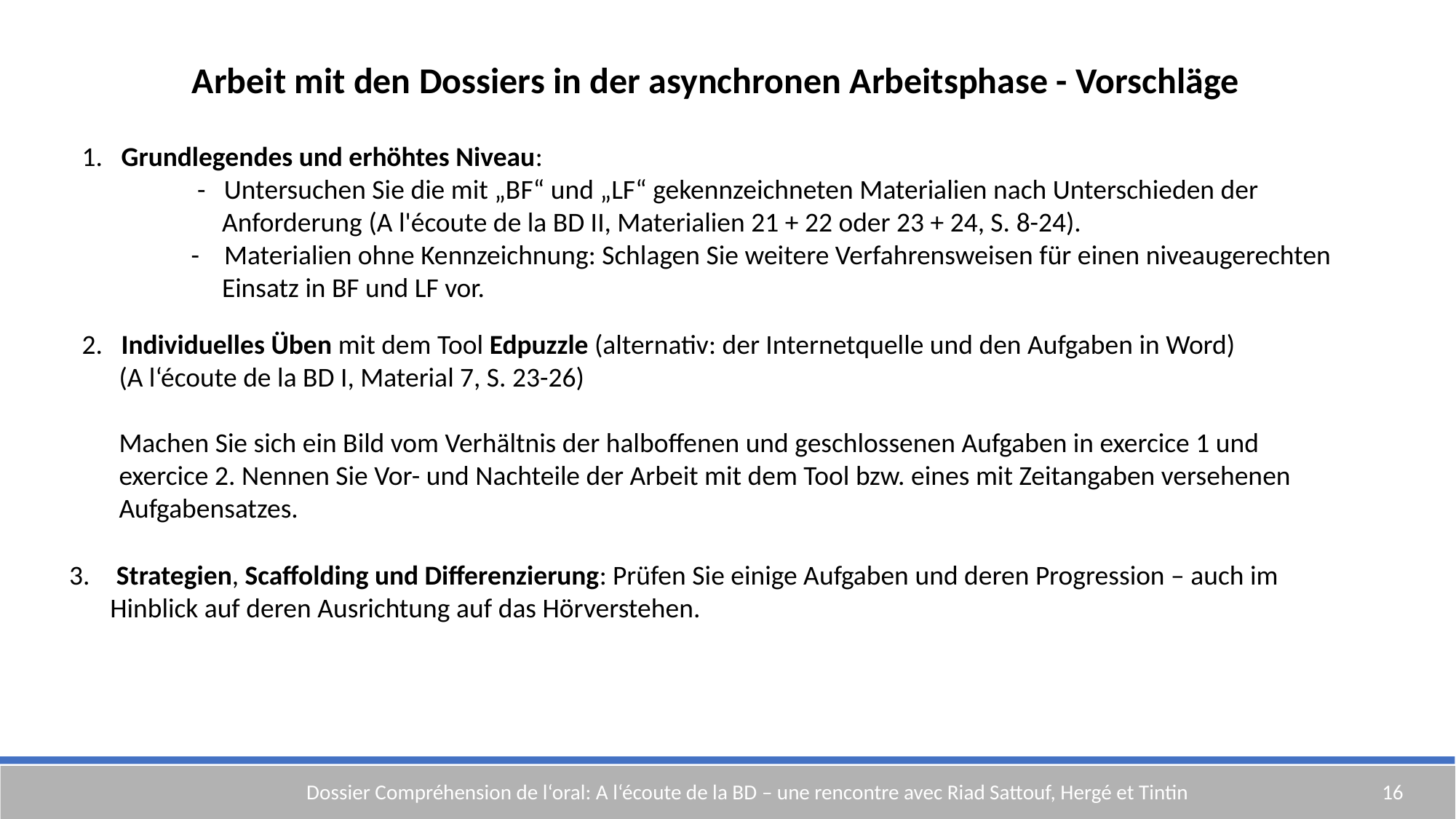

Arbeit mit den Dossiers in der asynchronen Arbeitsphase - Vorschläge
1.   Grundlegendes und erhöhtes Niveau:
	 -   Untersuchen Sie die mit „BF“ und „LF“ gekennzeichneten Materialien nach Unterschieden der 	    	     Anforderung (A l'écoute de la BD II, Materialien 21 + 22 oder 23 + 24, S. 8-24).
 	-    Materialien ohne Kennzeichnung: Schlagen Sie weitere Verfahrensweisen für einen niveaugerechten 	     Einsatz in BF und LF vor.
2.   Individuelles Üben mit dem Tool Edpuzzle (alternativ: der Internetquelle und den Aufgaben in Word)
      (A l‘écoute de la BD I, Material 7, S. 23-26)

      Machen Sie sich ein Bild vom Verhältnis der halboffenen und geschlossenen Aufgaben in exercice 1 und
      exercice 2. Nennen Sie Vor- und Nachteile der Arbeit mit dem Tool bzw. eines mit Zeitangaben versehenen
      Aufgabensatzes.
 Strategien, Scaffolding und Differenzierung: Prüfen Sie einige Aufgaben und deren Progression – auch im       Hinblick auf deren Ausrichtung auf das Hörverstehen.